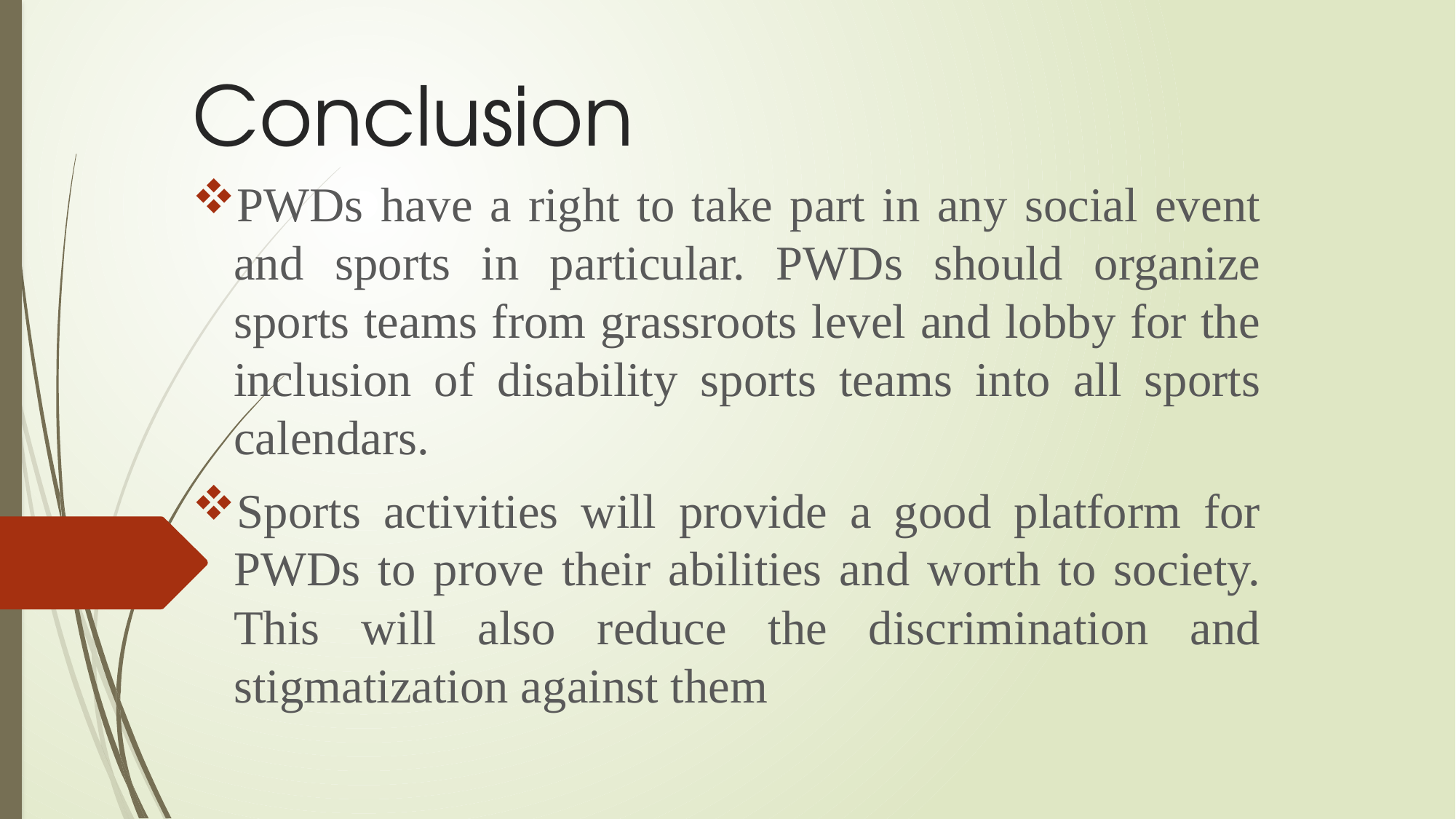

# Conclusion
PWDs have a right to take part in any social event and sports in particular. PWDs should organize sports teams from grassroots level and lobby for the inclusion of disability sports teams into all sports calendars.
Sports activities will provide a good platform for PWDs to prove their abilities and worth to society. This will also reduce the discrimination and stigmatization against them